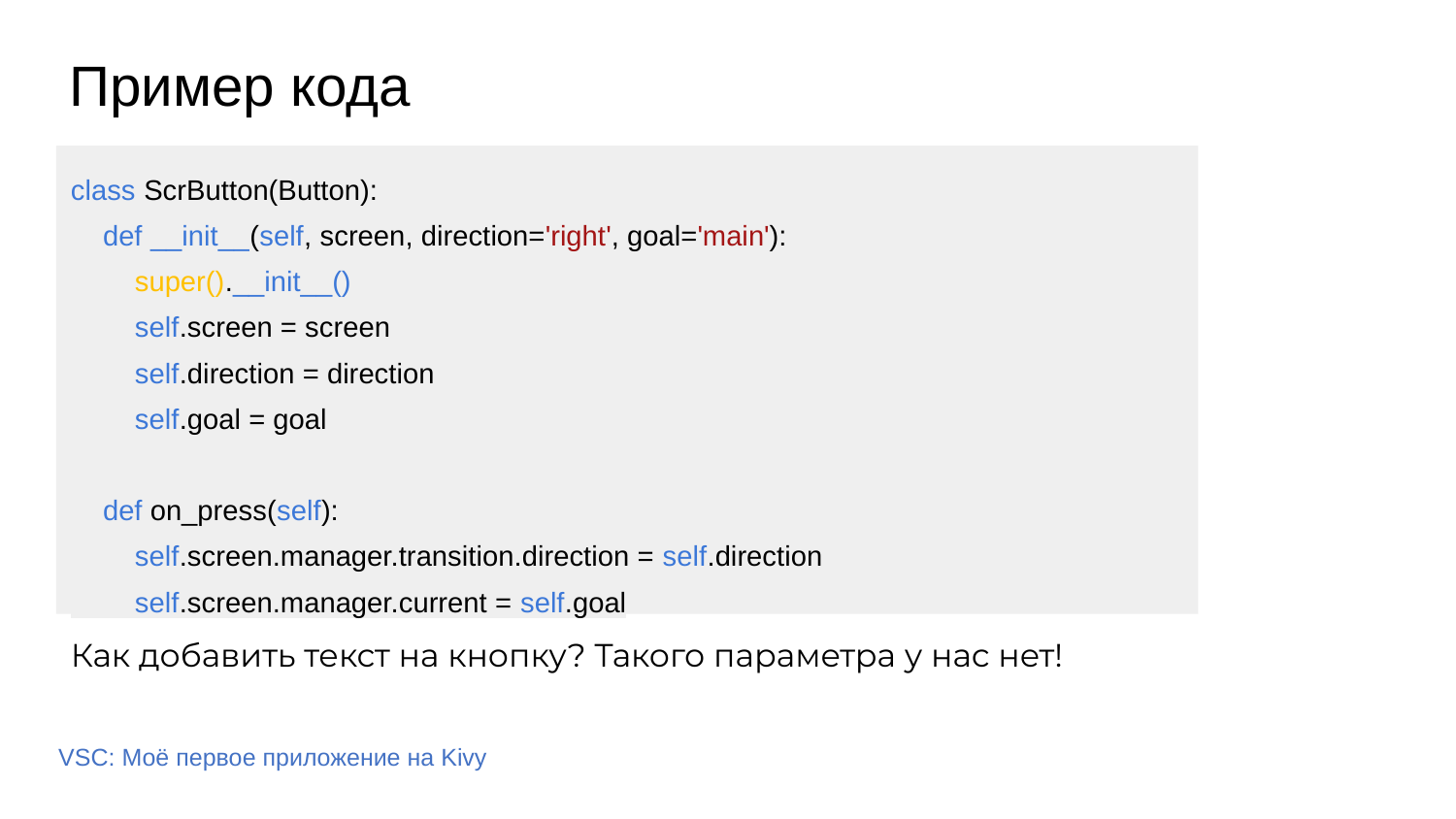

Пример кода

class ScrButton(Button):
    def __init__(self, screen, direction='right', goal='main'):
        super().__init__()
        self.screen = screen
        self.direction = direction
        self.goal = goal

    def on_press(self):
        self.screen.manager.transition.direction = self.direction
        self.screen.manager.current = self.goal
Как добавить текст на кнопку? Такого параметра у нас нет!
VSC: Моё первое приложение на Kivy